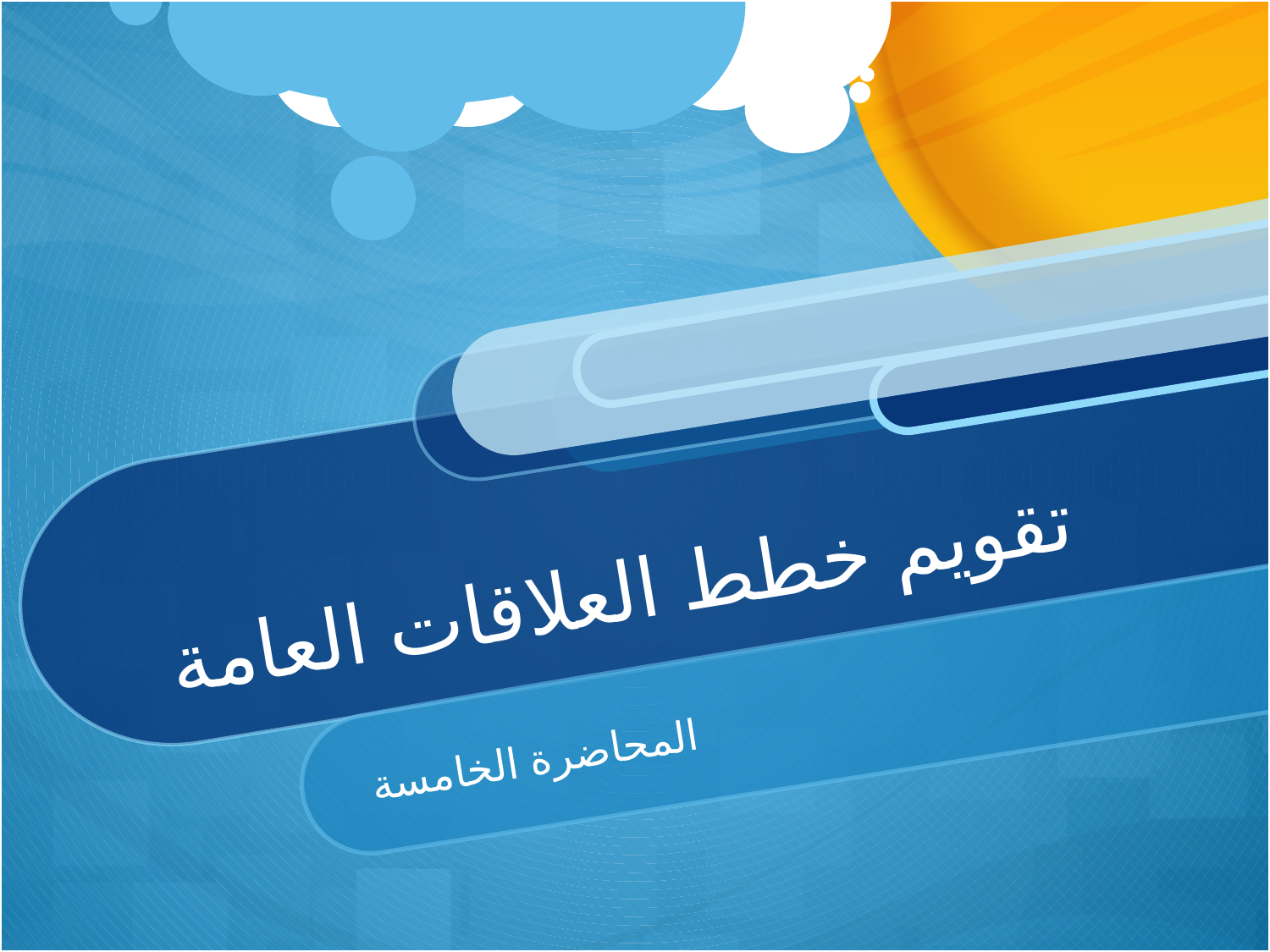

# تقويم خطط العلاقات العامة
المحاضرة الخامسة